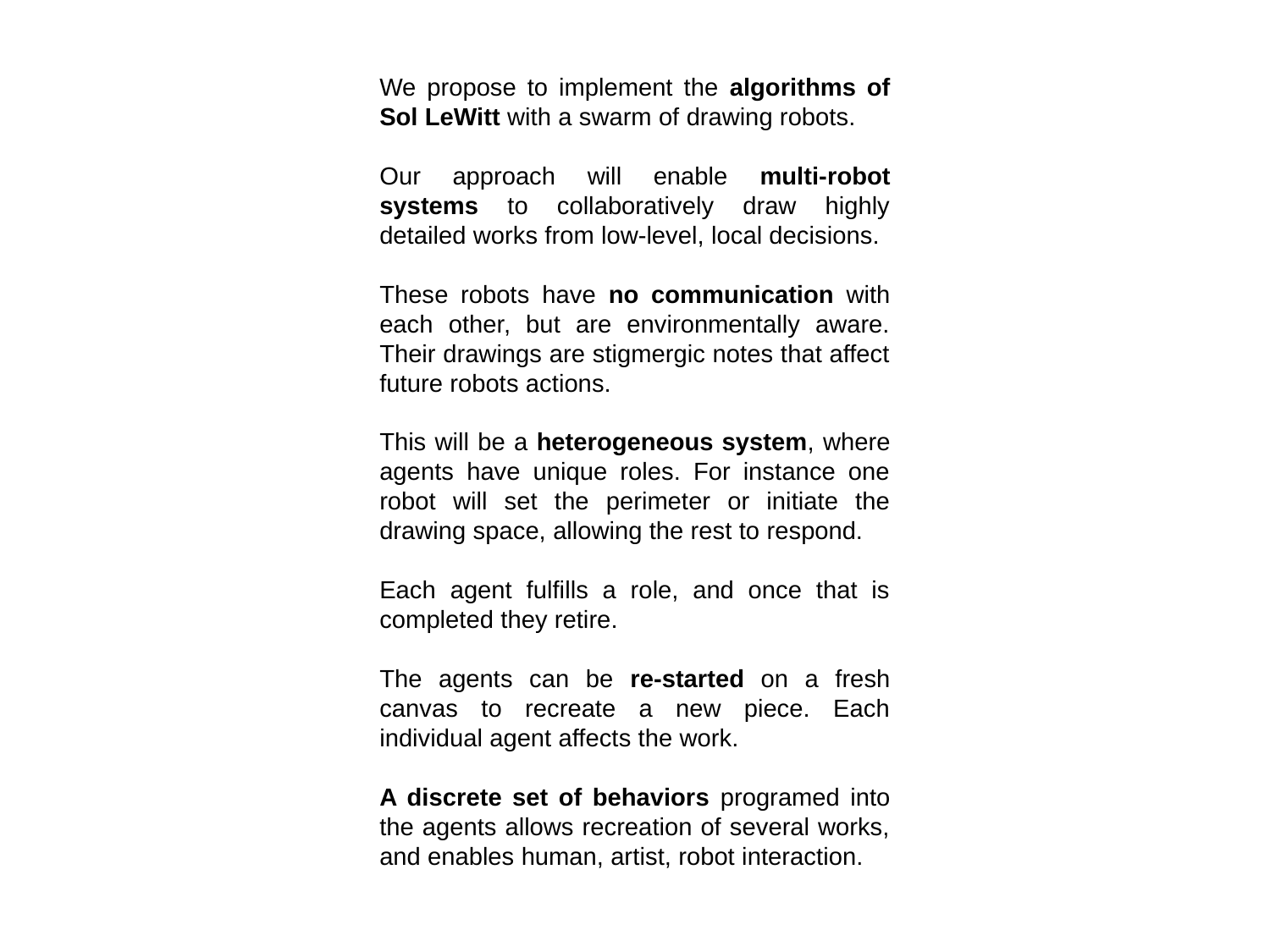

We propose to implement the algorithms of Sol LeWitt with a swarm of drawing robots.

Our approach will enable multi-robot systems to collaboratively draw highly detailed works from low-level, local decisions.

These robots have no communication with each other, but are environmentally aware. Their drawings are stigmergic notes that affect future robots actions.

This will be a heterogeneous system, where agents have unique roles. For instance one robot will set the perimeter or initiate the drawing space, allowing the rest to respond.

Each agent fulfills a role, and once that is completed they retire.

The agents can be re-started on a fresh canvas to recreate a new piece. Each individual agent affects the work.

A discrete set of behaviors programed into the agents allows recreation of several works, and enables human, artist, robot interaction.